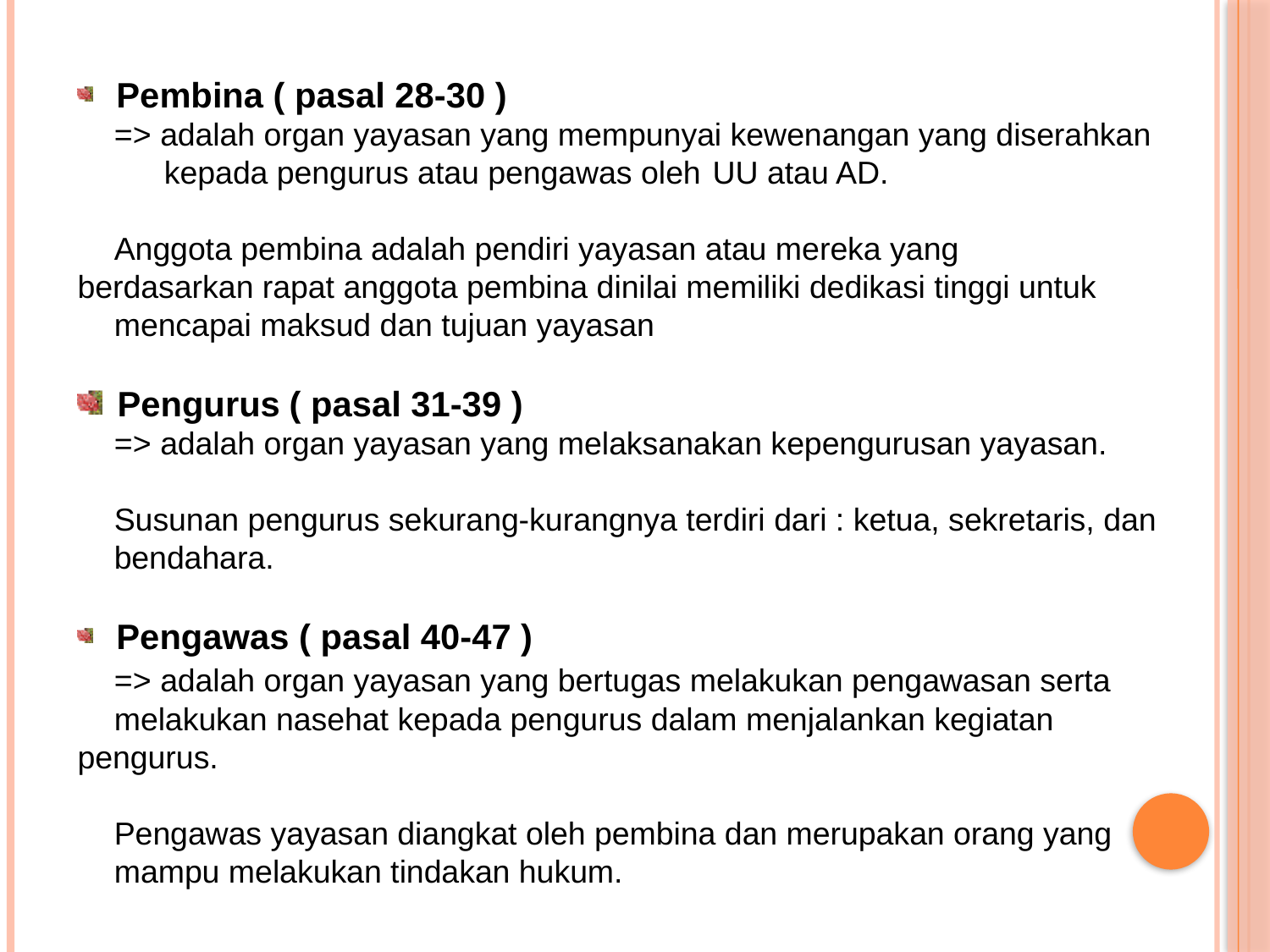

Pembina ( pasal 28-30 )
	=> adalah organ yayasan yang mempunyai kewenangan yang diserahkan 		kepada pengurus atau pengawas oleh 	UU atau AD.

	Anggota pembina adalah pendiri yayasan atau mereka yang 	berdasarkan rapat anggota pembina dinilai memiliki dedikasi tinggi untuk 	mencapai maksud dan tujuan yayasan

 Pengurus ( pasal 31-39 )
	=> adalah organ yayasan yang melaksanakan kepengurusan yayasan.

	Susunan pengurus sekurang-kurangnya terdiri dari : ketua, sekretaris, dan 	bendahara.

 Pengawas ( pasal 40-47 )
	=> adalah organ yayasan yang bertugas melakukan pengawasan serta 	melakukan nasehat kepada pengurus dalam menjalankan kegiatan 	pengurus.

	Pengawas yayasan diangkat oleh pembina dan merupakan orang yang 	mampu melakukan tindakan hukum.